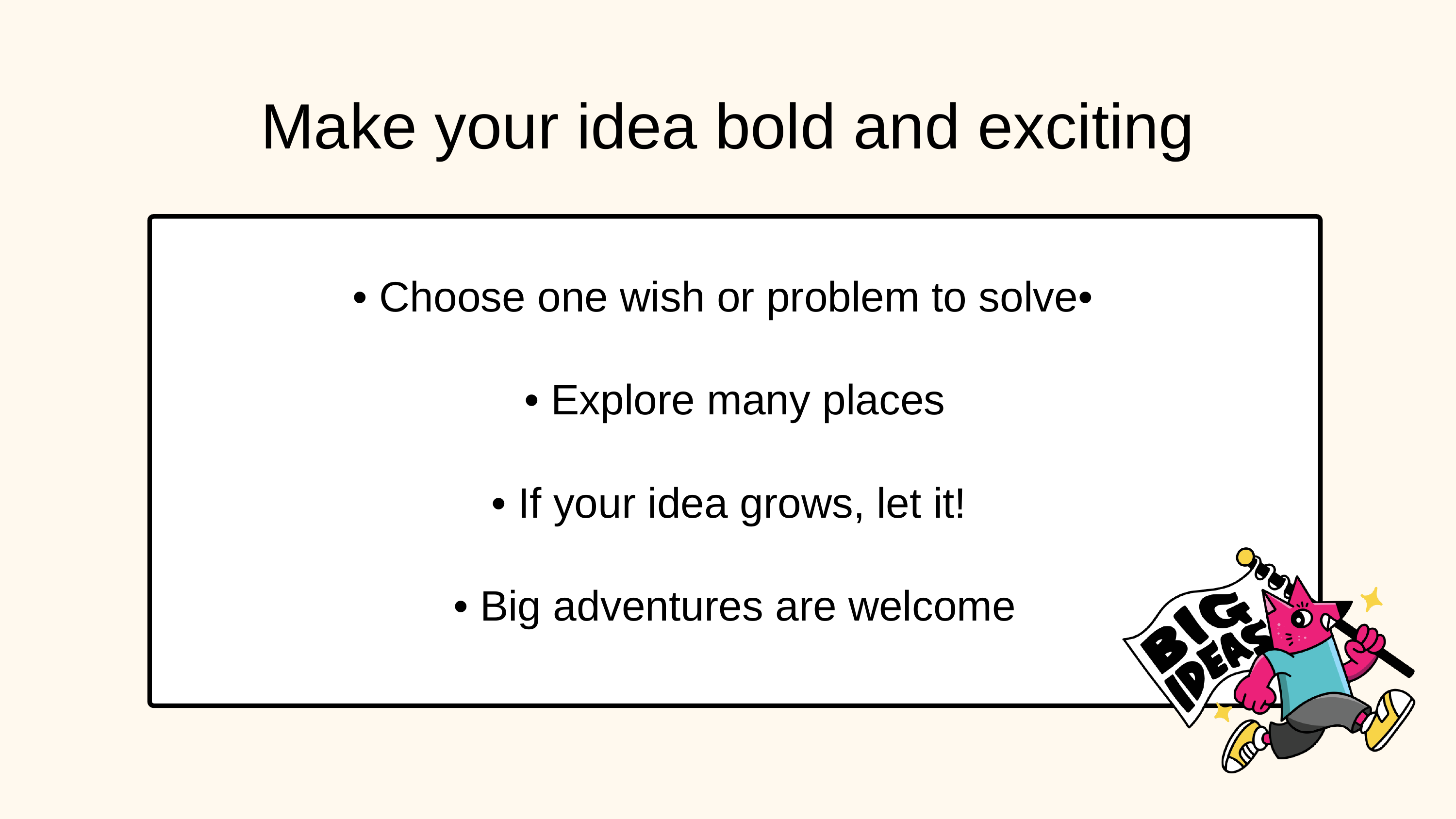

Make your idea bold and exciting

• Choose one wish or problem to solve•
• Explore many places
• If your idea grows, let it!
• Big adventures are welcome